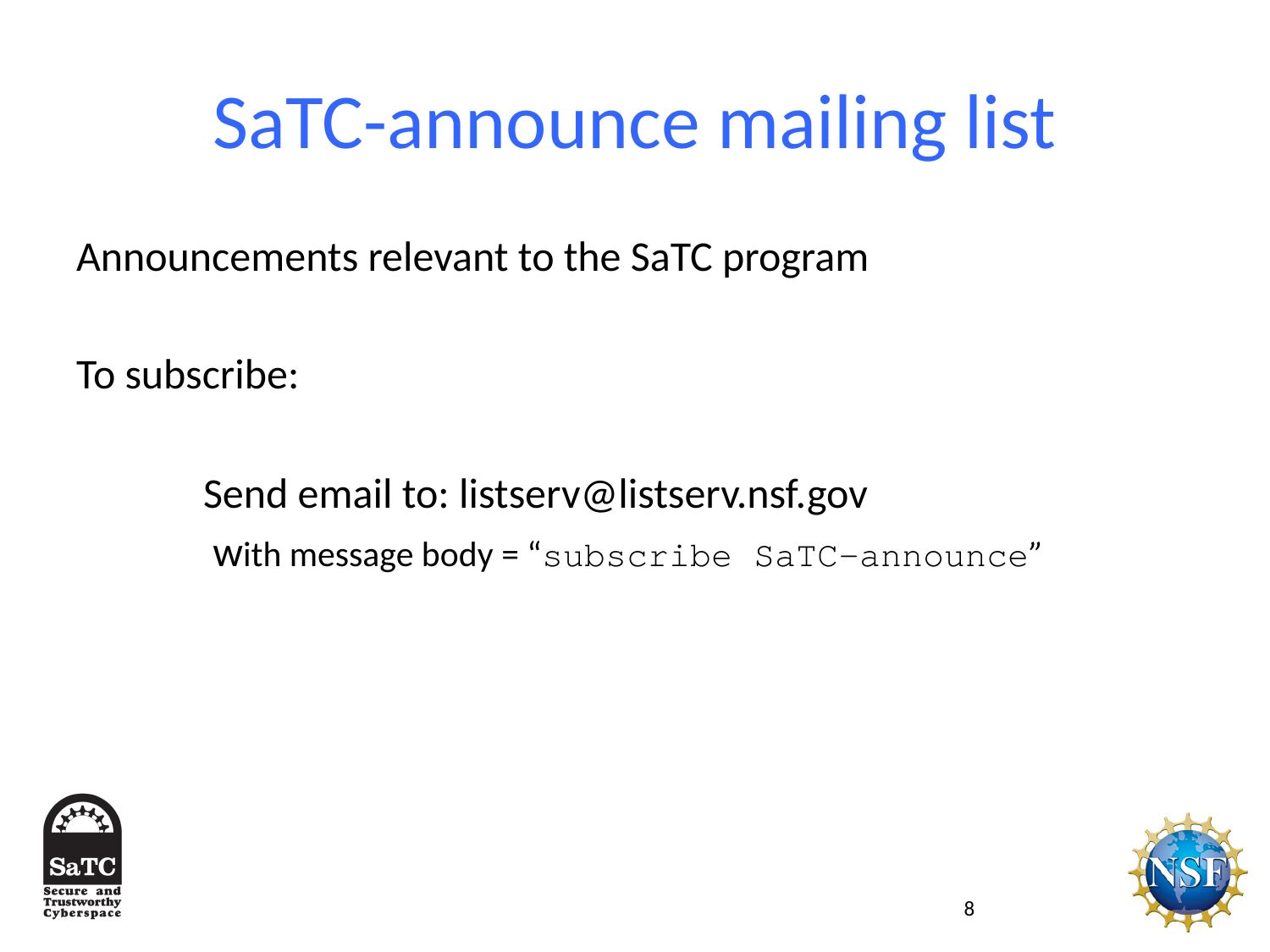

# SaTC-announce mailing list
Announcements relevant to the SaTC program

To subscribe:

Send email to: listserv@listserv.nsf.gov
 with message body = “subscribe SaTC-announce”
8